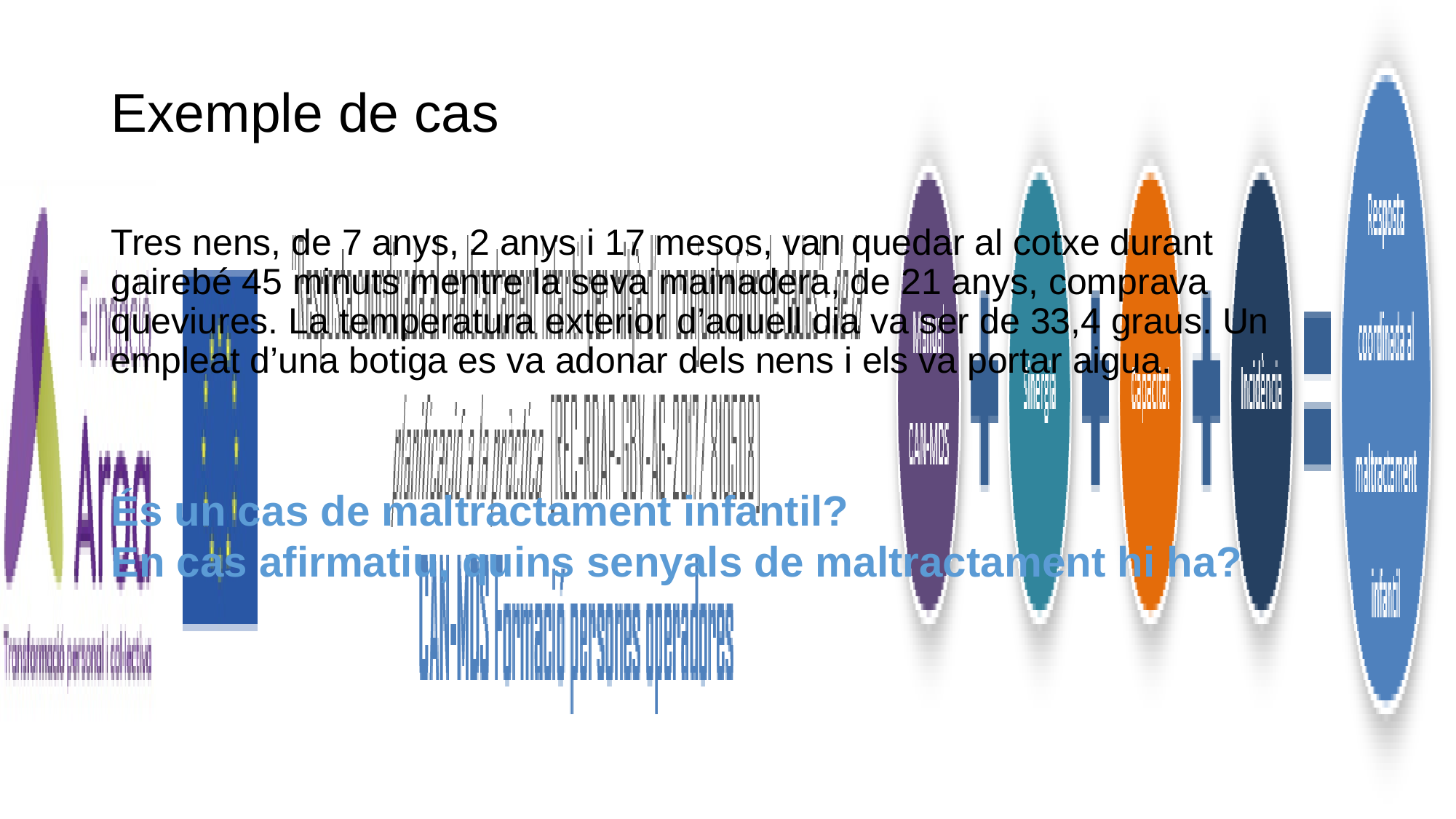

# Exemple de cas
Tres nens, de 7 anys, 2 anys i 17 mesos, van quedar al cotxe durant gairebé 45 minuts mentre la seva mainadera, de 21 anys, comprava queviures. La temperatura exterior d’aquell dia va ser de 33,4 graus. Un empleat d’una botiga es va adonar dels nens i els va portar aigua.
És un cas de maltractament infantil?
En cas afirmatiu, quins senyals de maltractament hi ha?